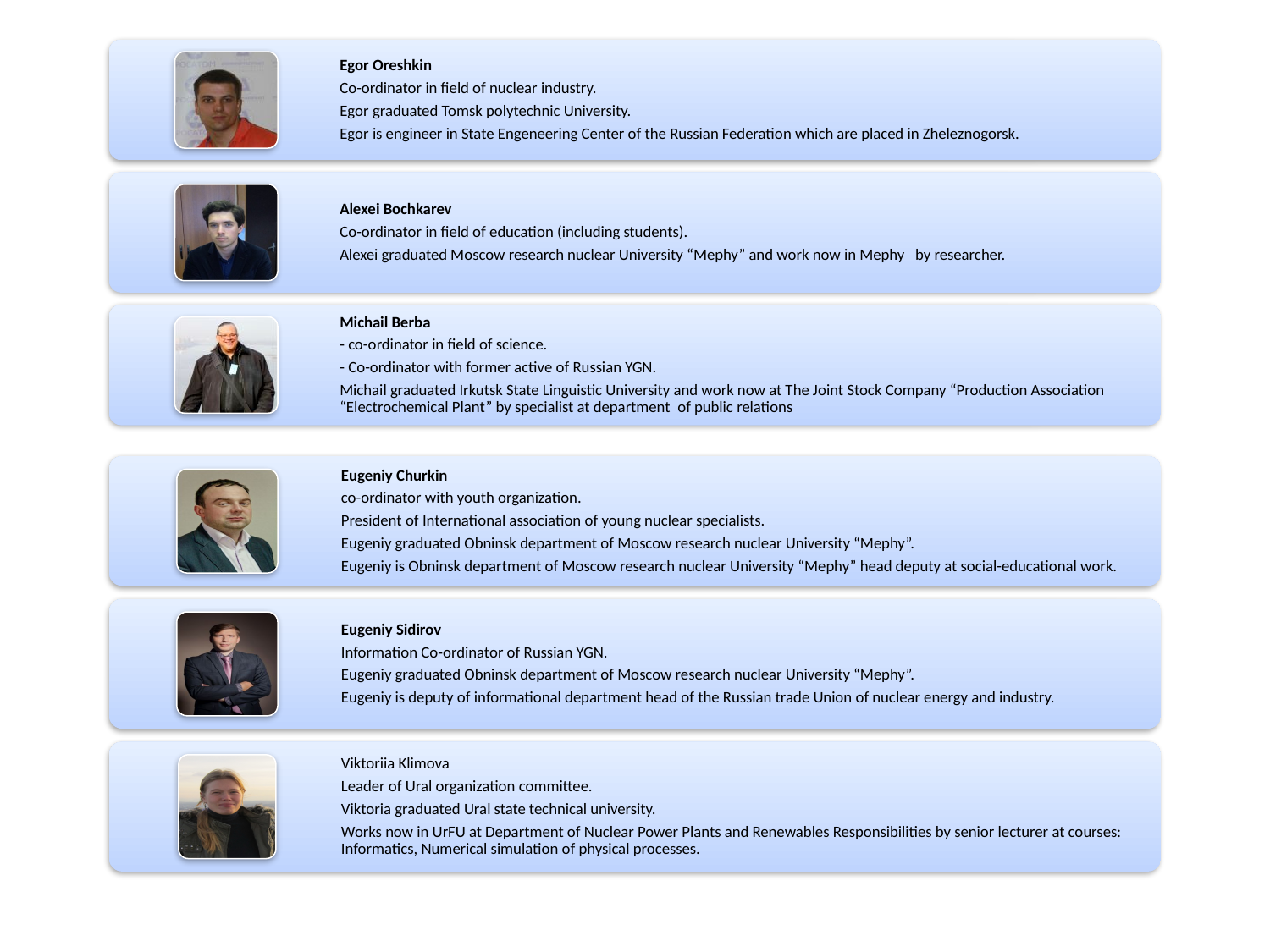

Egor Oreshkin
Co-ordinator in field of nuclear industry.
Egor graduated Tomsk polytechnic University.
Egor is engineer in State Engeneering Center of the Russian Federation which are placed in Zheleznogorsk.
Alexei Bochkarev
Co-ordinator in field of education (including students).
Alexei graduated Moscow research nuclear University “Mephy” and work now in Mephy   by researcher.
Michail Berba
- co-ordinator in field of science.
- Co-ordinator with former active of Russian YGN.
Michail graduated Irkutsk State Linguistic University and work now at The Joint Stock Company “Production Association “Electrochemical Plant” by specialist at department  of public relations
Eugeniy Churkin
co-ordinator with youth organization.
President of International association of young nuclear specialists.
Eugeniy graduated Obninsk department of Moscow research nuclear University “Mephy”.
Eugeniy is Obninsk department of Moscow research nuclear University “Mephy” head deputy at social-educational work.
Eugeniy Sidirov
Information Co-ordinator of Russian YGN.
Eugeniy graduated Obninsk department of Moscow research nuclear University “Mephy”.
Eugeniy is deputy of informational department head of the Russian trade Union of nuclear energy and industry.
Viktoriia Klimova
Leader of Ural organization committee.
Viktoria graduated Ural state technical university.
Works now in UrFU at Department of Nuclear Power Plants and Renewables Responsibilities by senior lecturer at courses: Informatics, Numerical simulation of physical processes.